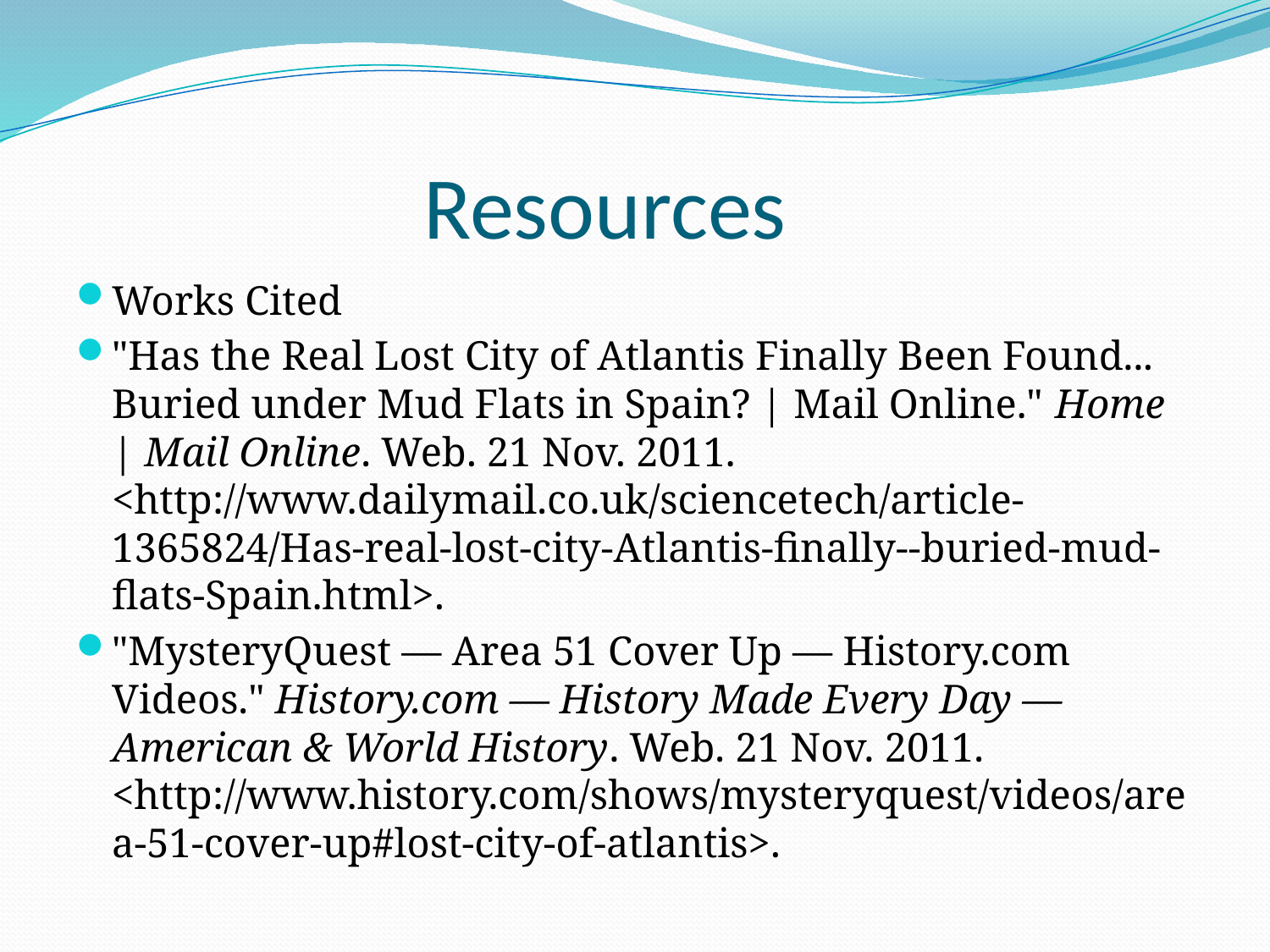

# Resources
Works Cited
"Has the Real Lost City of Atlantis Finally Been Found... Buried under Mud Flats in Spain? | Mail Online." Home | Mail Online. Web. 21 Nov. 2011. <http://www.dailymail.co.uk/sciencetech/article-1365824/Has-real-lost-city-Atlantis-finally--buried-mud-flats-Spain.html>.
"MysteryQuest — Area 51 Cover Up — History.com Videos." History.com — History Made Every Day — American & World History. Web. 21 Nov. 2011. <http://www.history.com/shows/mysteryquest/videos/area-51-cover-up#lost-city-of-atlantis>.